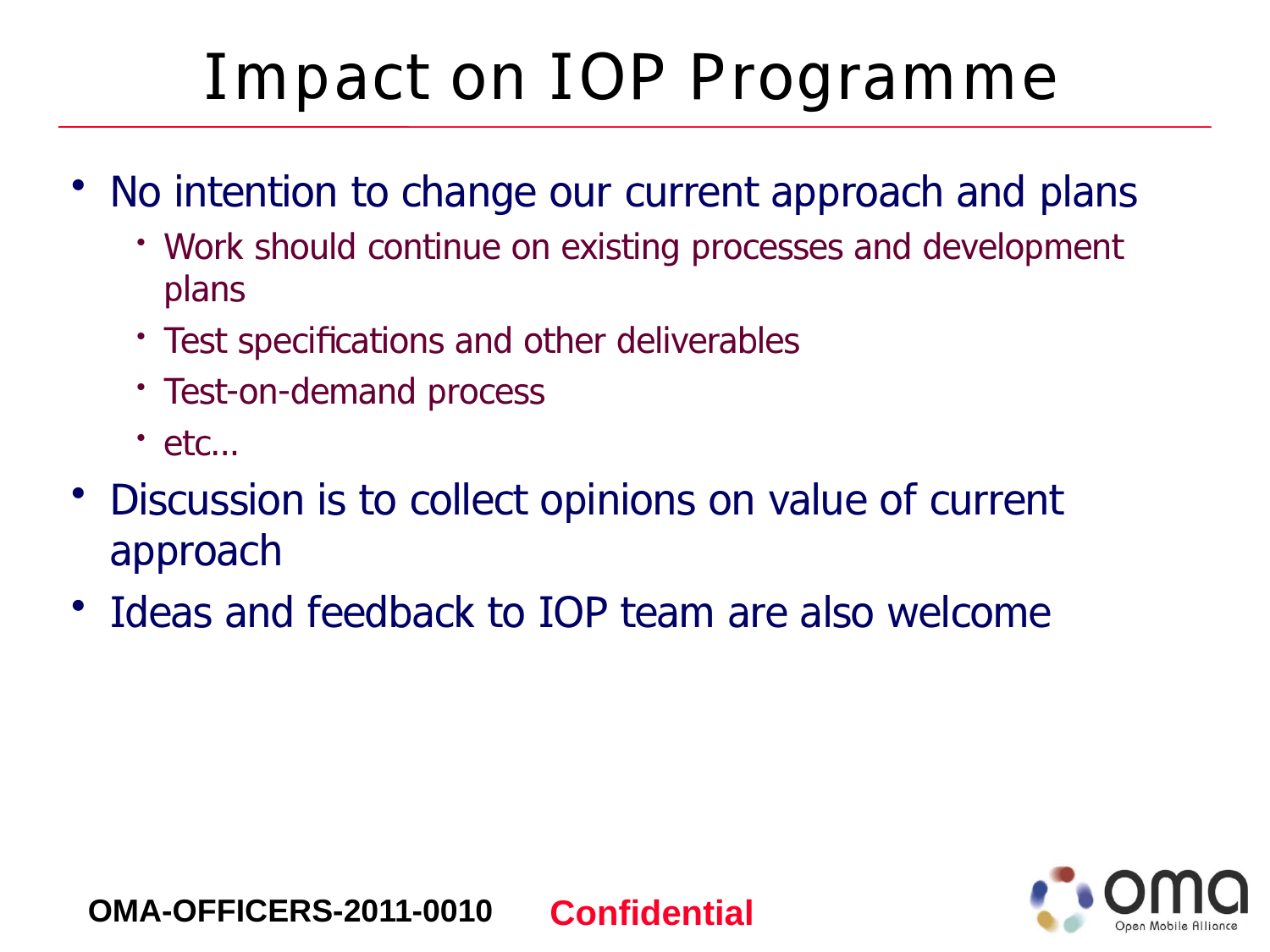

# Impact on IOP Programme
No intention to change our current approach and plans
Work should continue on existing processes and development  plans
Test specifications and other deliverables
Test-on-demand process
etc…
Discussion is to collect opinions on value of current approach
Ideas and feedback to IOP team are also welcome